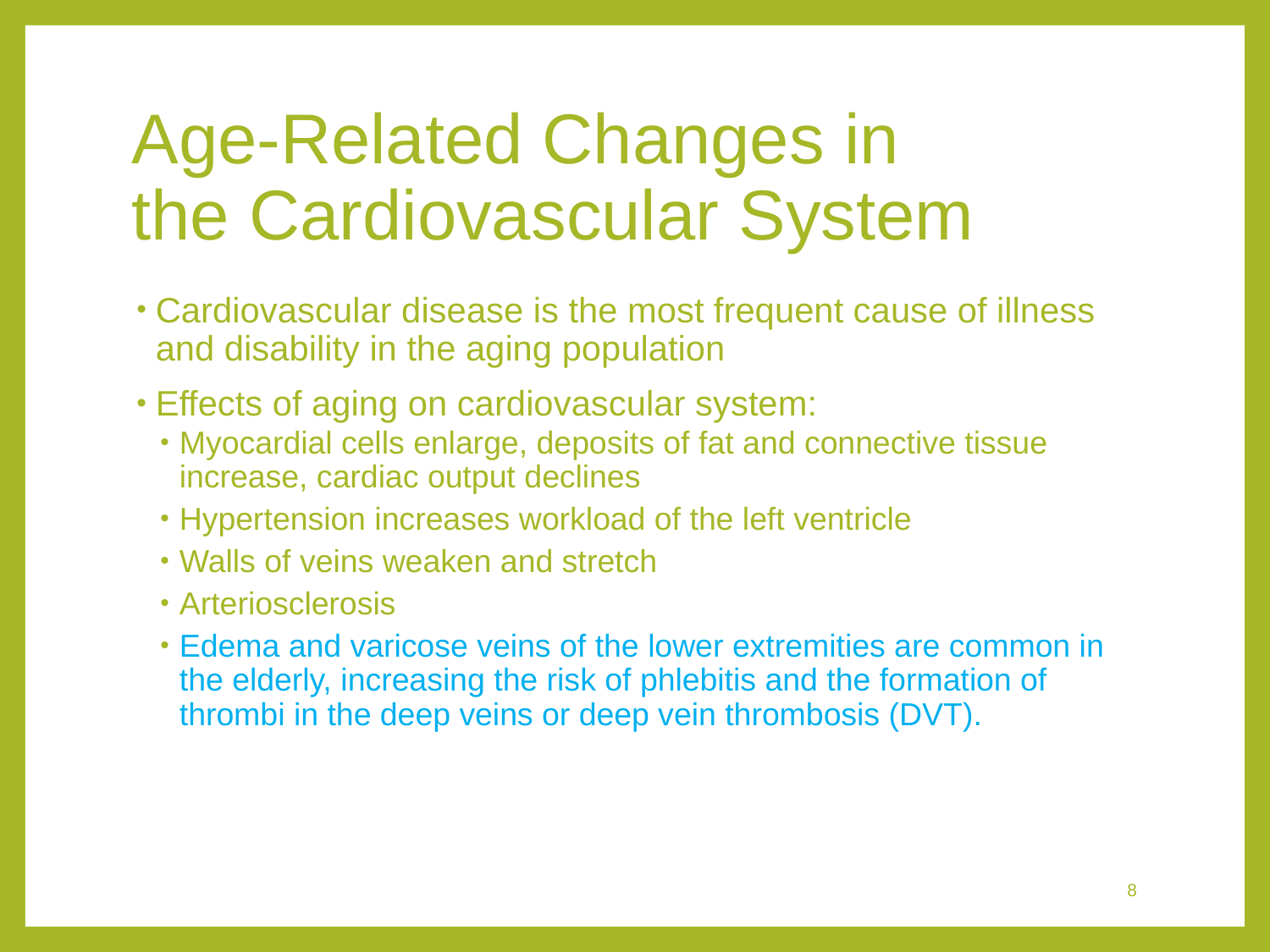

# Age-Related Changes in the Cardiovascular System
Cardiovascular disease is the most frequent cause of illness and disability in the aging population
Effects of aging on cardiovascular system:
Myocardial cells enlarge, deposits of fat and connective tissue increase, cardiac output declines
Hypertension increases workload of the left ventricle
Walls of veins weaken and stretch
Arteriosclerosis
Edema and varicose veins of the lower extremities are common in the elderly, increasing the risk of phlebitis and the formation of thrombi in the deep veins or deep vein thrombosis (DVT).

 8